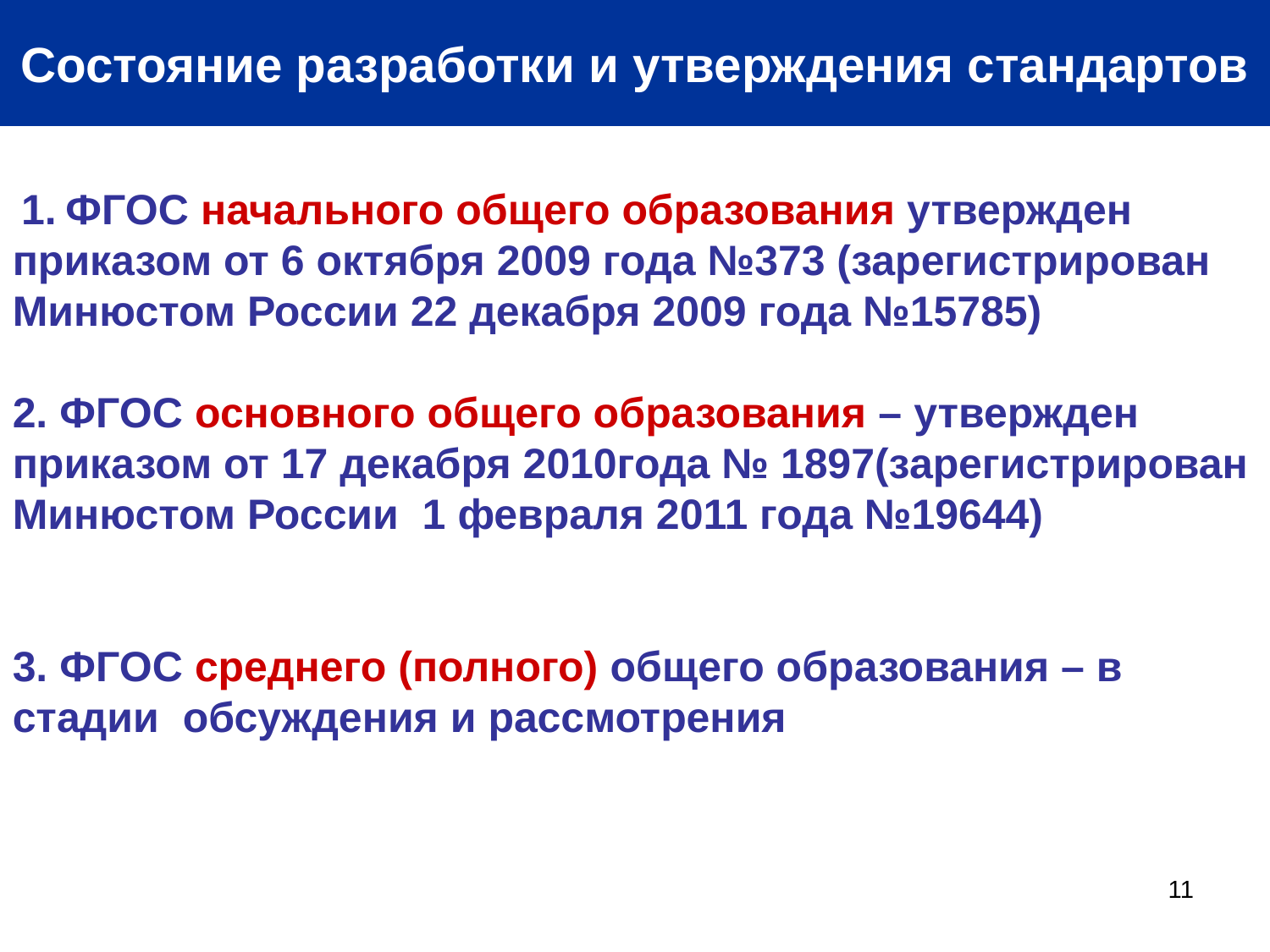

Состояние разработки и утверждения стандартов
 1. ФГОС начального общего образования утвержден приказом от 6 октября 2009 года №373 (зарегистрирован Минюстом России 22 декабря 2009 года №15785)

2. ФГОС основного общего образования – утвержден  приказом от 17 декабря 2010года № 1897(зарегистрирован Минюстом России  1 февраля 2011 года №19644)

3. ФГОС среднего (полного) общего образования – в стадии  обсуждения и рассмотрения
11